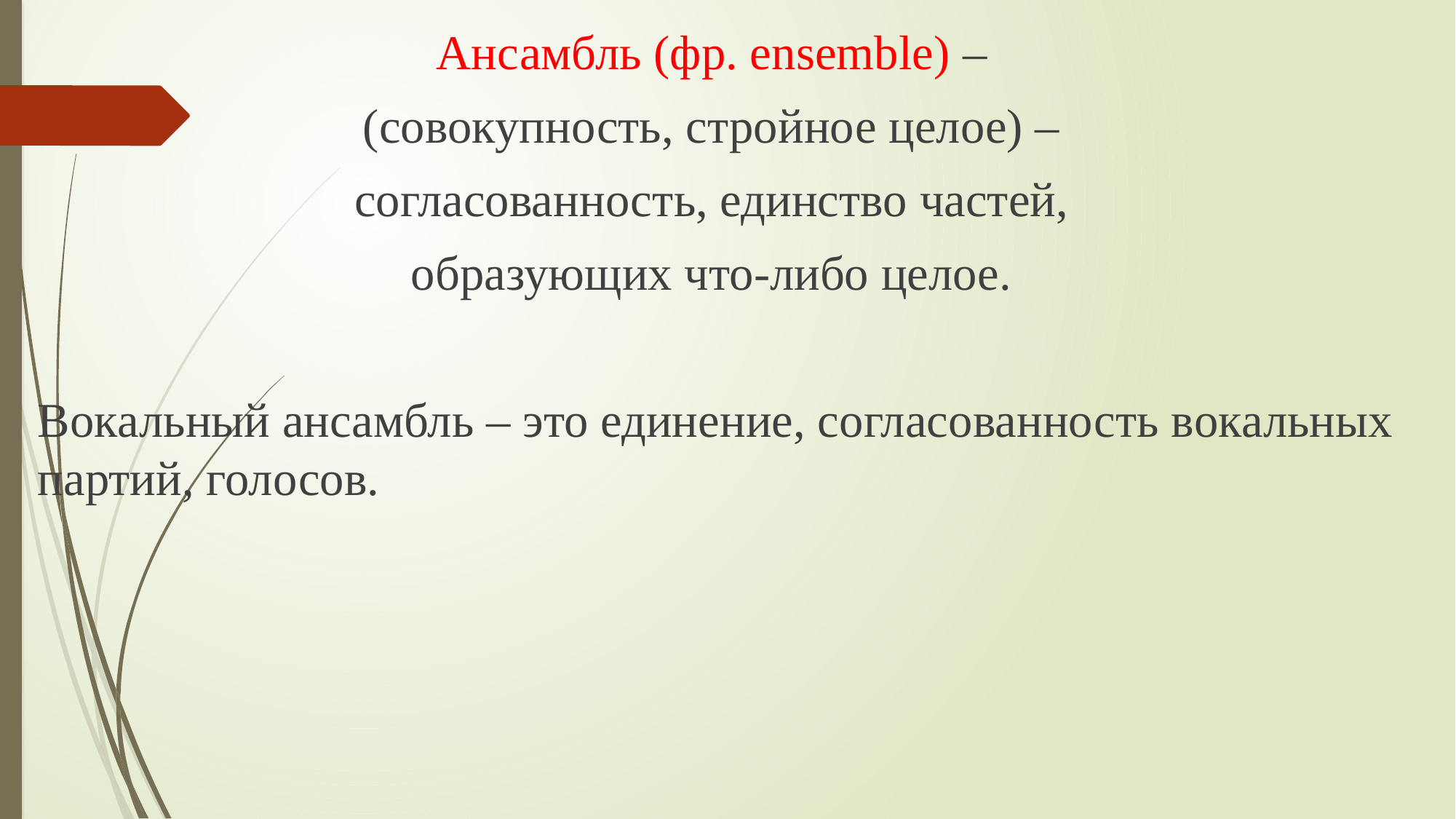

Ансамбль (фр. ensemble) –
(совокупность, стройное целое) –
согласованность, единство частей,
образующих что-либо целое.

   Вокальный ансамбль – это единение, согласованность вокальных      партий, голосов.